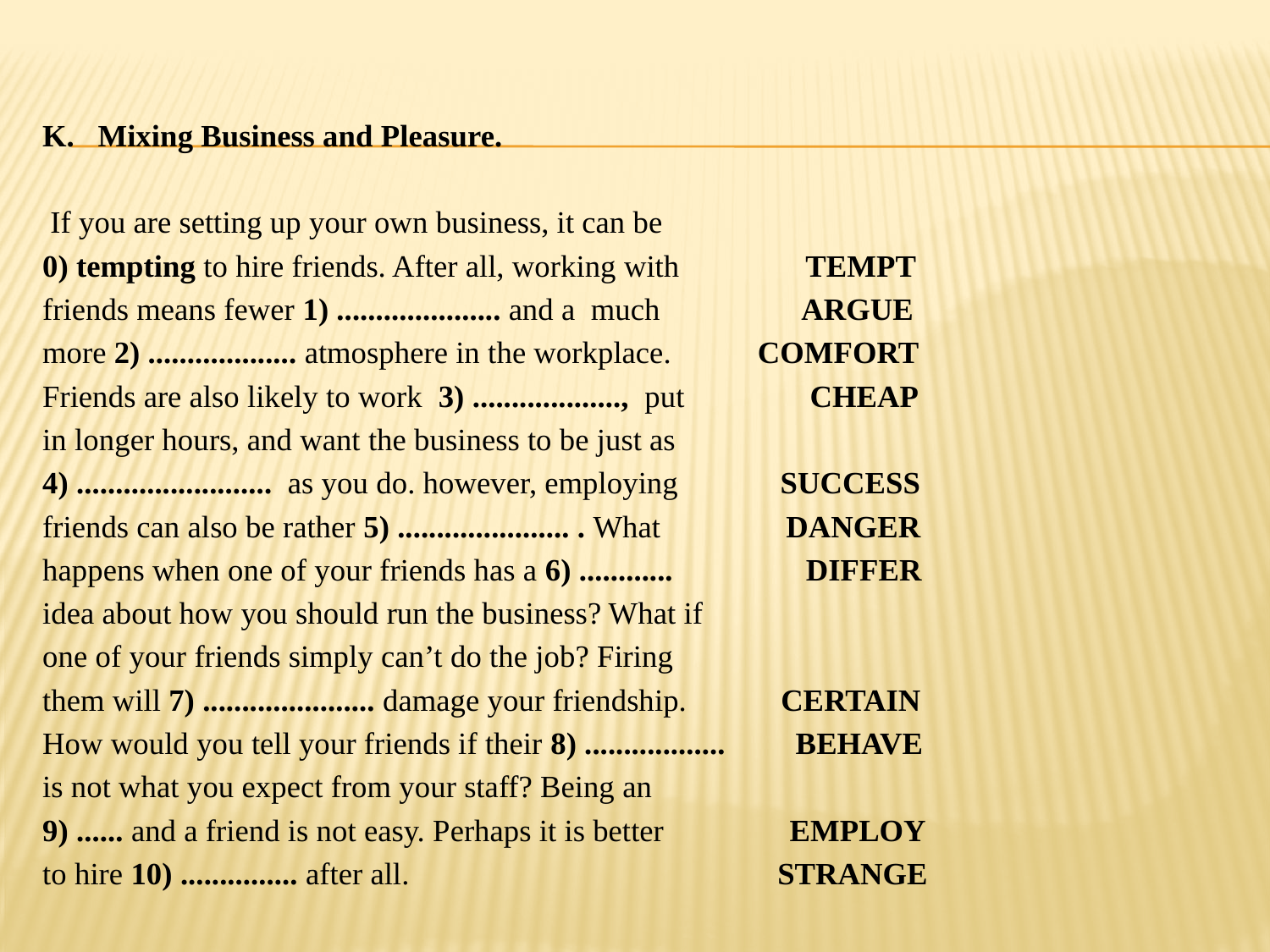

K.   Mixing Business and Pleasure.

 If you are setting up your own business, it can be
0) tempting to hire friends. After all, working with                TEMPT
friends means fewer 1) ..................... and a  much                  ARGUE
more 2) ................... atmosphere in the workplace.           COMFORT
Friends are also likely to work  3) ...................,  put                CHEAP
in longer hours, and want the business to be just as
4) .........................  as you do. however, employing             SUCCESS
friends can also be rather 5) ...................... . What                DANGER
happens when one of your friends has a 6) ............                 DIFFER
idea about how you should run the business? What if
one of your friends simply can’t do the job? Firing
them will 7) ...................... damage your friendship.            CERTAIN
How would you tell your friends if their 8) ..................         BEHAVE
is not what you expect from your staff? Being an
9) ...... and a friend is not easy. Perhaps it is better                EMPLOY
to hire 10) ............... after all.                                               STRANGE